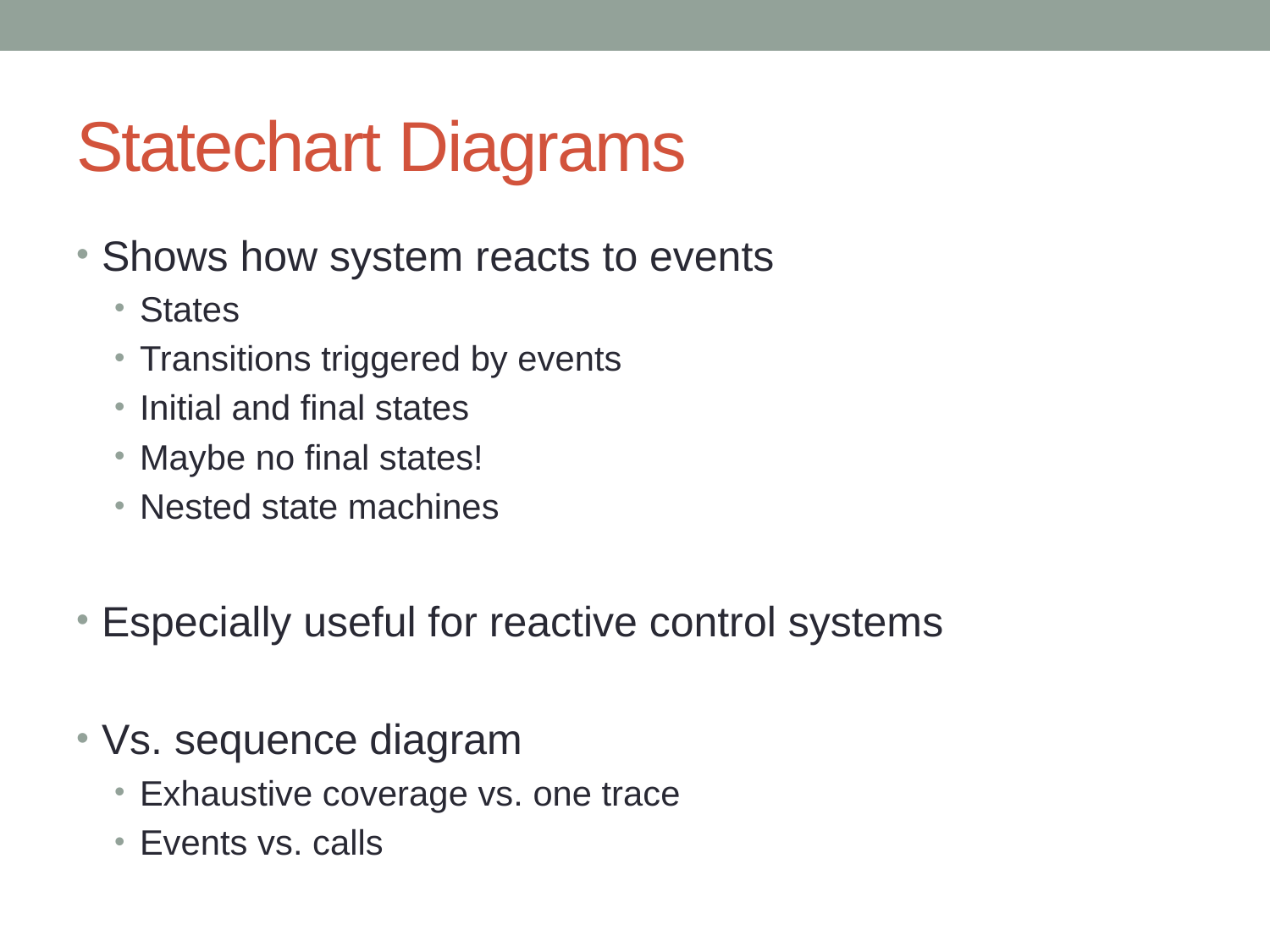

# Statechart Diagrams
Shows how system reacts to events
States
Transitions triggered by events
Initial and final states
Maybe no final states!
Nested state machines

Especially useful for reactive control systems

Vs. sequence diagram
Exhaustive coverage vs. one trace
Events vs. calls